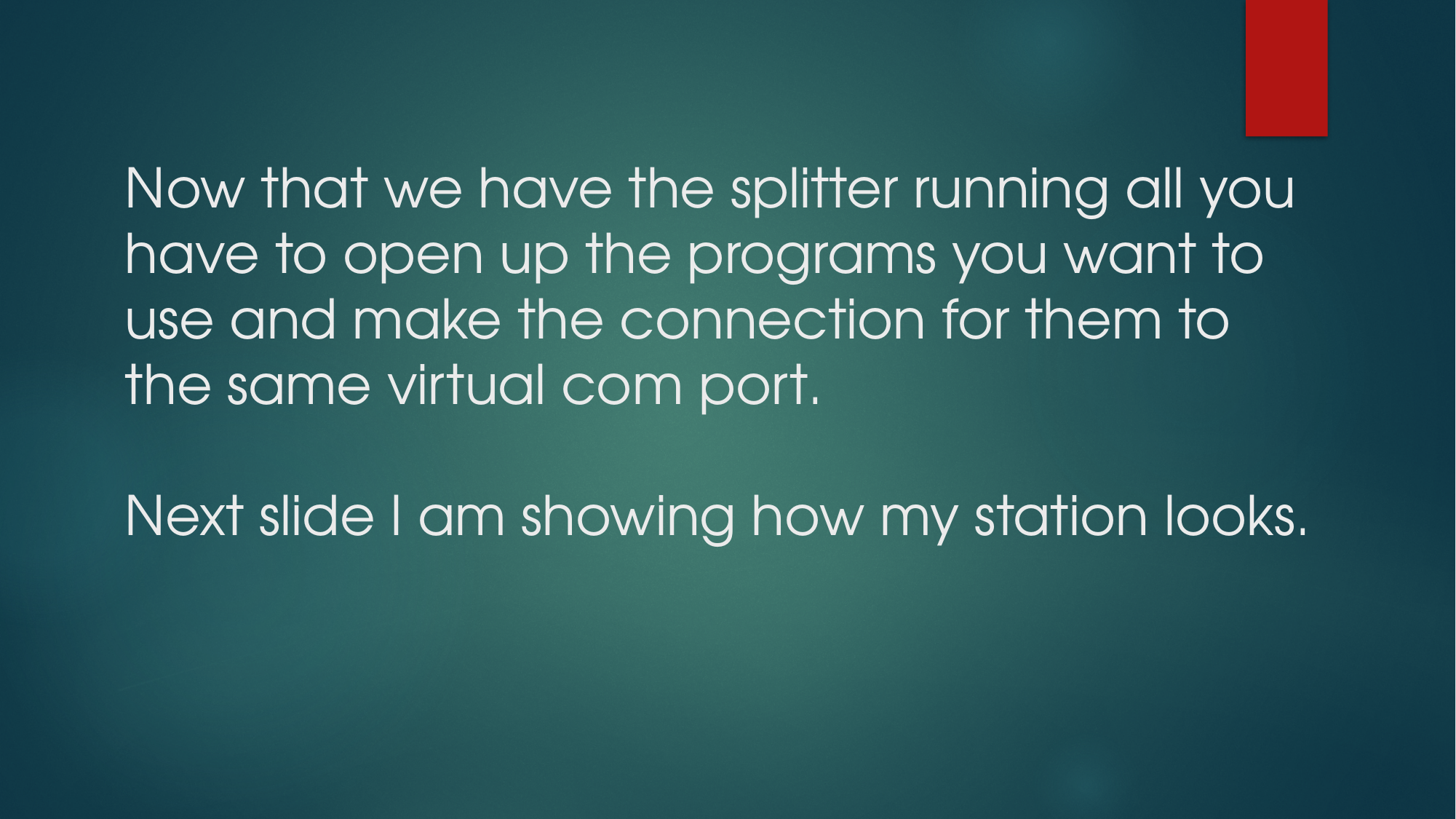

Now that we have the splitter running all you have to open up the programs you want to use and make the connection for them to the same virtual com port.

Next slide I am showing how my station looks.